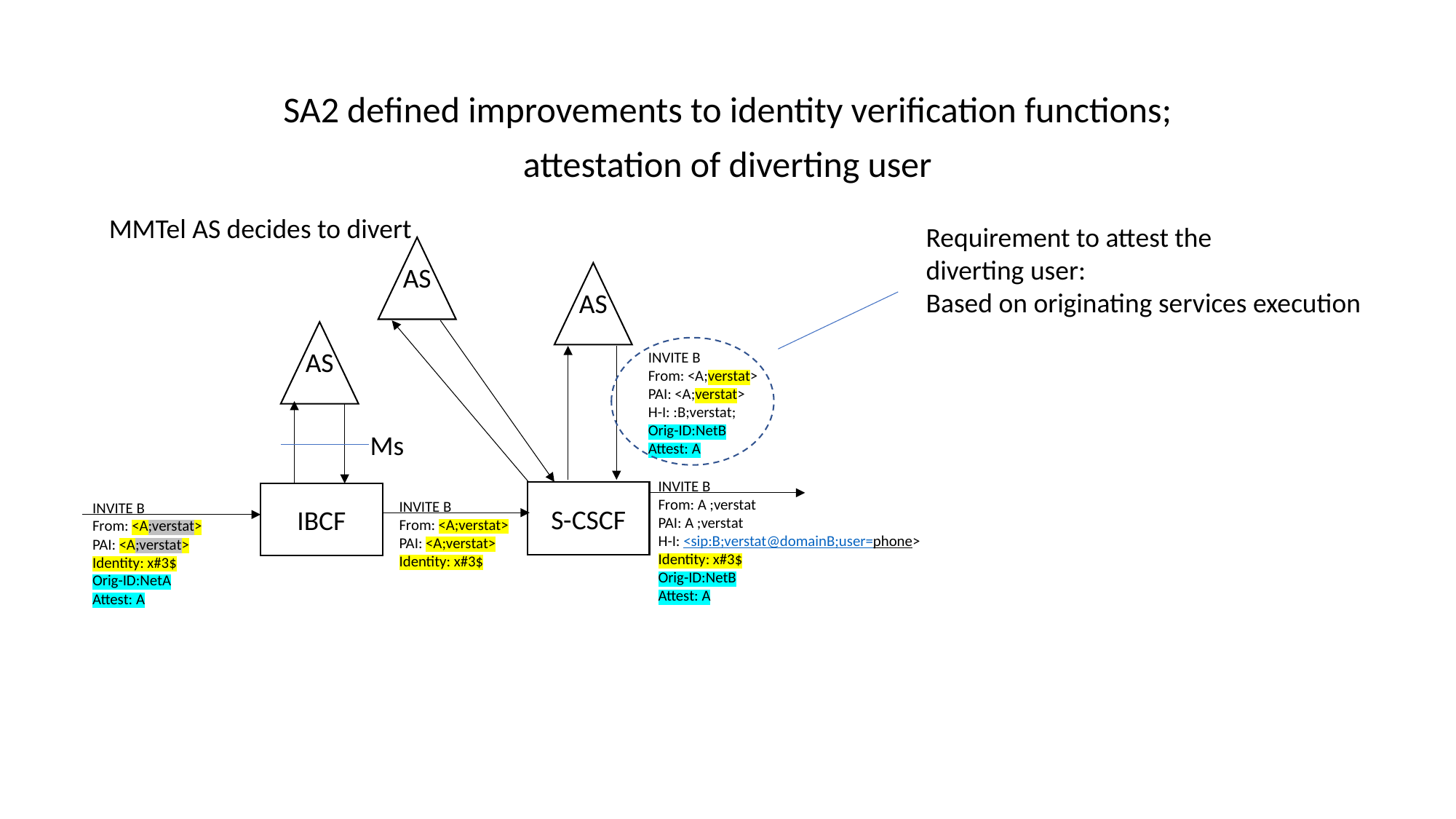

SA2 defined improvements to identity verification functions;
attestation of diverting user
MMTel AS decides to divert
Requirement to attest the
diverting user:
Based on originating services execution

AS

AS

AS

INVITE B
From: <A;verstat>
PAI: <A;verstat>
H-I: :B;verstat;
Orig-ID:NetB
Attest: A

Ms
INVITE B
From: A ;verstat
PAI: A ;verstat
H-I: <sip:B;verstat@domainB;user=phone>
Identity: x#3$
Orig-ID:NetB
Attest: A
S-CSCF
IBCF
INVITE B
From: <A;verstat>
PAI: <A;verstat>
Identity: x#3$
INVITE B
From: <A;verstat>
PAI: <A;verstat>
Identity: x#3$
Orig-ID:NetA
Attest: A